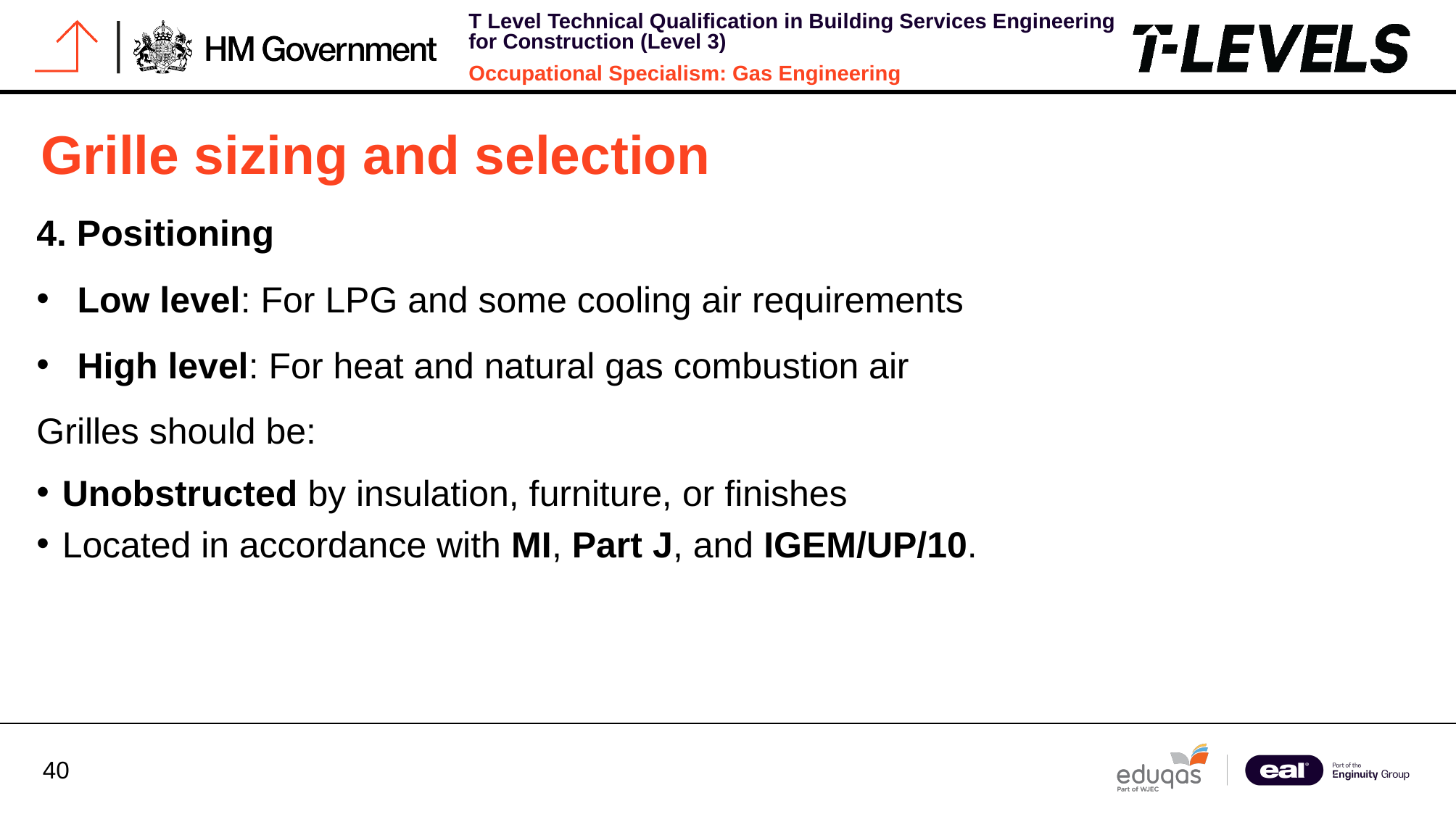

# Grille sizing and selection
4. Positioning
Low level: For LPG and some cooling air requirements
High level: For heat and natural gas combustion air
Grilles should be:
Unobstructed by insulation, furniture, or finishes
Located in accordance with MI, Part J, and IGEM/UP/10.